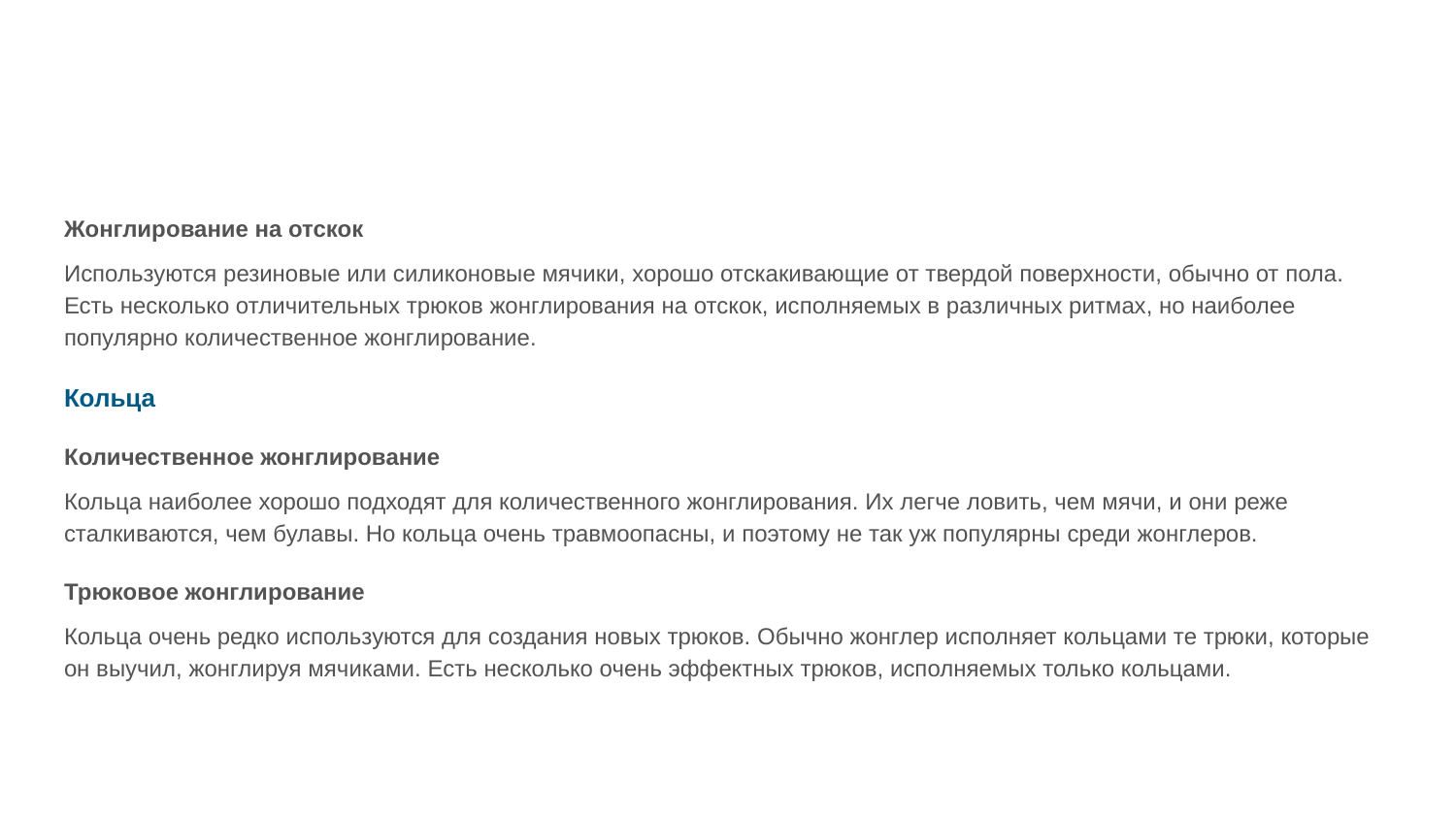

#
Жонглирование на отскок
Используются резиновые или силиконовые мячики, хорошо отскакивающие от твердой поверхности, обычно от пола. Есть несколько отличительных трюков жонглирования на отскок, исполняемых в различных ритмах, но наиболее популярно количественное жонглирование.
Кольца
Количественное жонглирование
Кольца наиболее хорошо подходят для количественного жонглирования. Их легче ловить, чем мячи, и они реже сталкиваются, чем булавы. Но кольца очень травмоопасны, и поэтому не так уж популярны среди жонглеров.
Трюковое жонглирование
Кольца очень редко используются для создания новых трюков. Обычно жонглер исполняет кольцами те трюки, которые он выучил, жонглируя мячиками. Есть несколько очень эффектных трюков, исполняемых только кольцами.